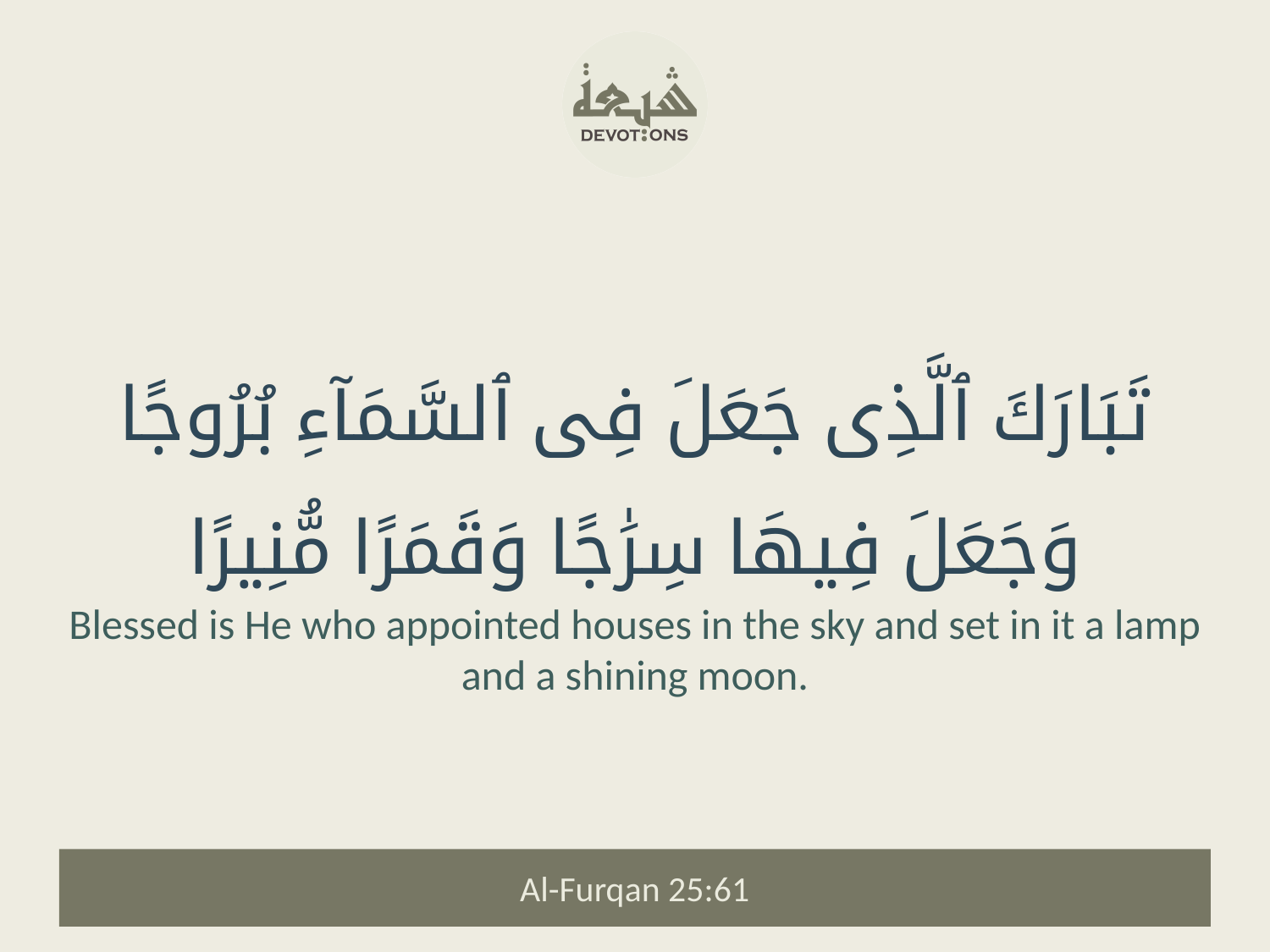

تَبَارَكَ ٱلَّذِى جَعَلَ فِى ٱلسَّمَآءِ بُرُوجًا وَجَعَلَ فِيهَا سِرَٰجًا وَقَمَرًا مُّنِيرًا
Blessed is He who appointed houses in the sky and set in it a lamp and a shining moon.
Al-Furqan 25:61